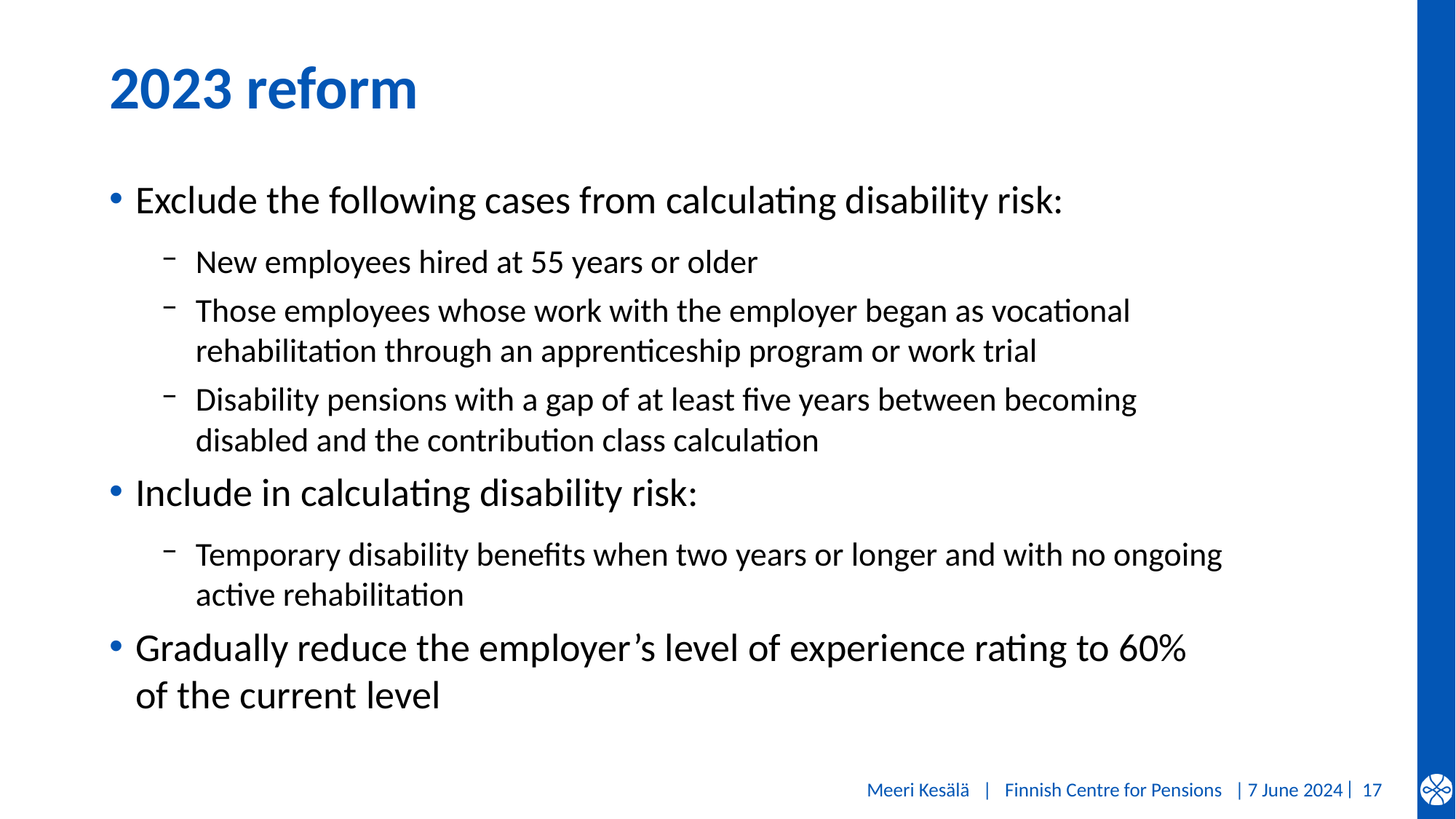

# 2023 reform
Exclude the following cases from calculating disability risk:
New employees hired at 55 years or older
Those employees whose work with the employer began as vocational rehabilitation through an apprenticeship program or work trial
Disability pensions with a gap of at least five years between becoming disabled and the contribution class calculation
Include in calculating disability risk:
Temporary disability benefits when two years or longer and with no ongoing active rehabilitation
Gradually reduce the employer’s level of experience rating to 60% of the current level

Meeri Kesälä   |   Finnish Centre for Pensions   |
7 June 2024
17